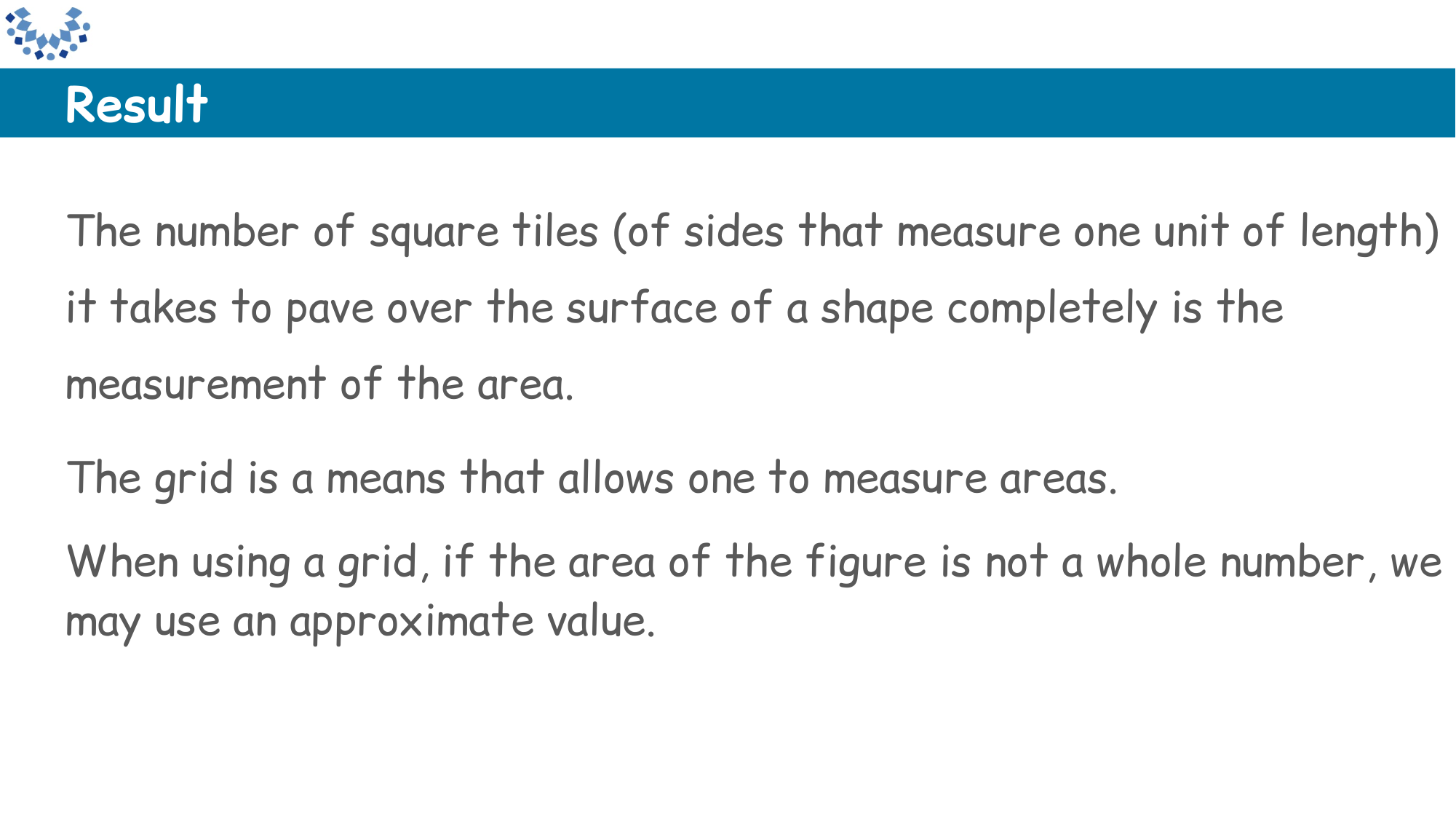

Result
The number of square tiles (of sides that measure one unit of length) it takes to pave over the surface of a shape completely is the measurement of the area.
The grid is a means that allows one to measure areas.
When using a grid, if the area of the figure is not a whole number, we may use an approximate value.